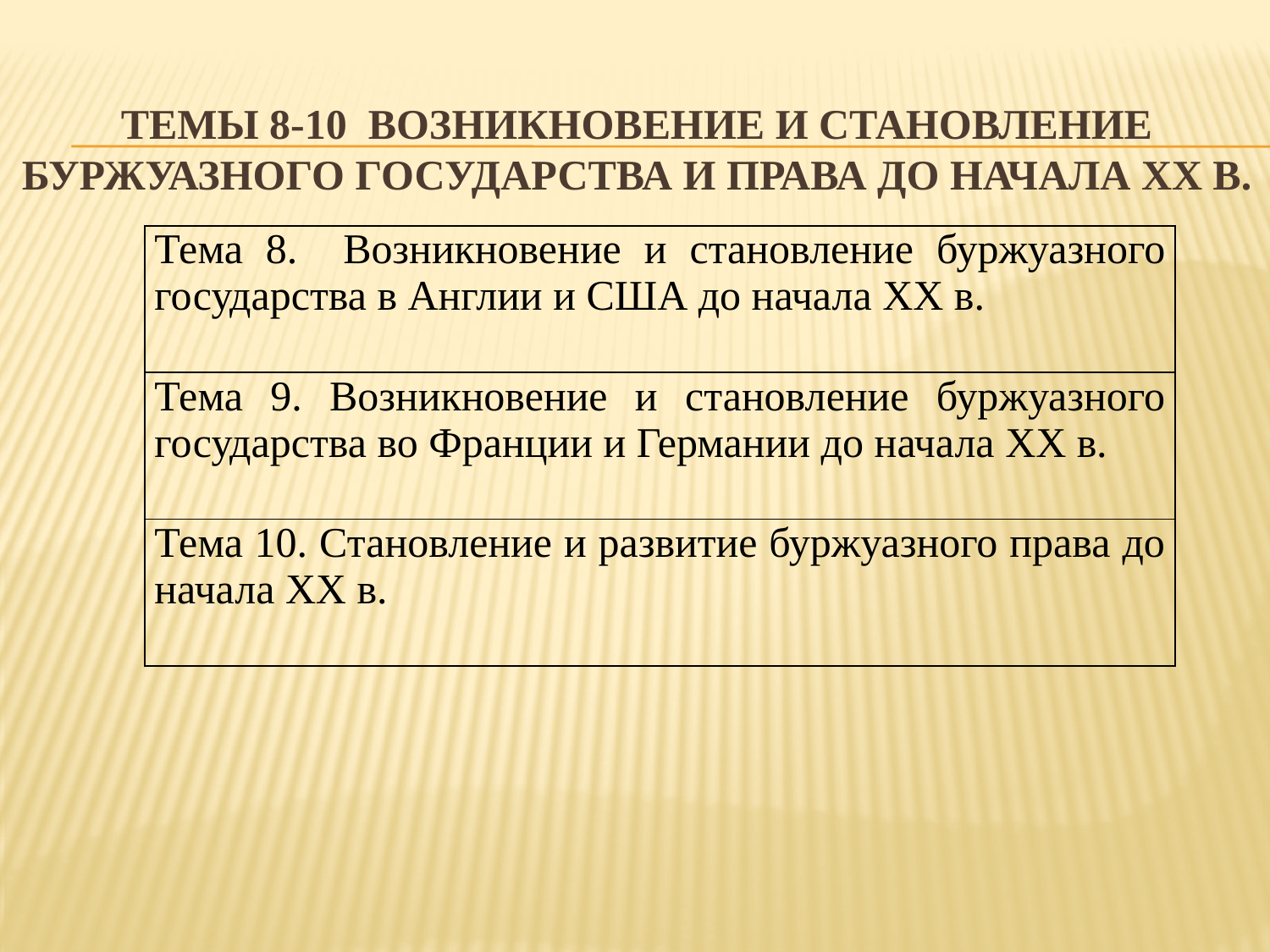

# Темы 8-10  Возникновение и становление буржуазного государства и права до начала XX в.
| Тема 8. Возникновение и становление буржуазного государства в Англии и США до начала XX в. |
| --- |
| Тема 9. Возникновение и становление буржуазного государства во Франции и Германии до начала XX в. |
| Тема 10. Становление и развитие буржуазного права до начала XX в. |